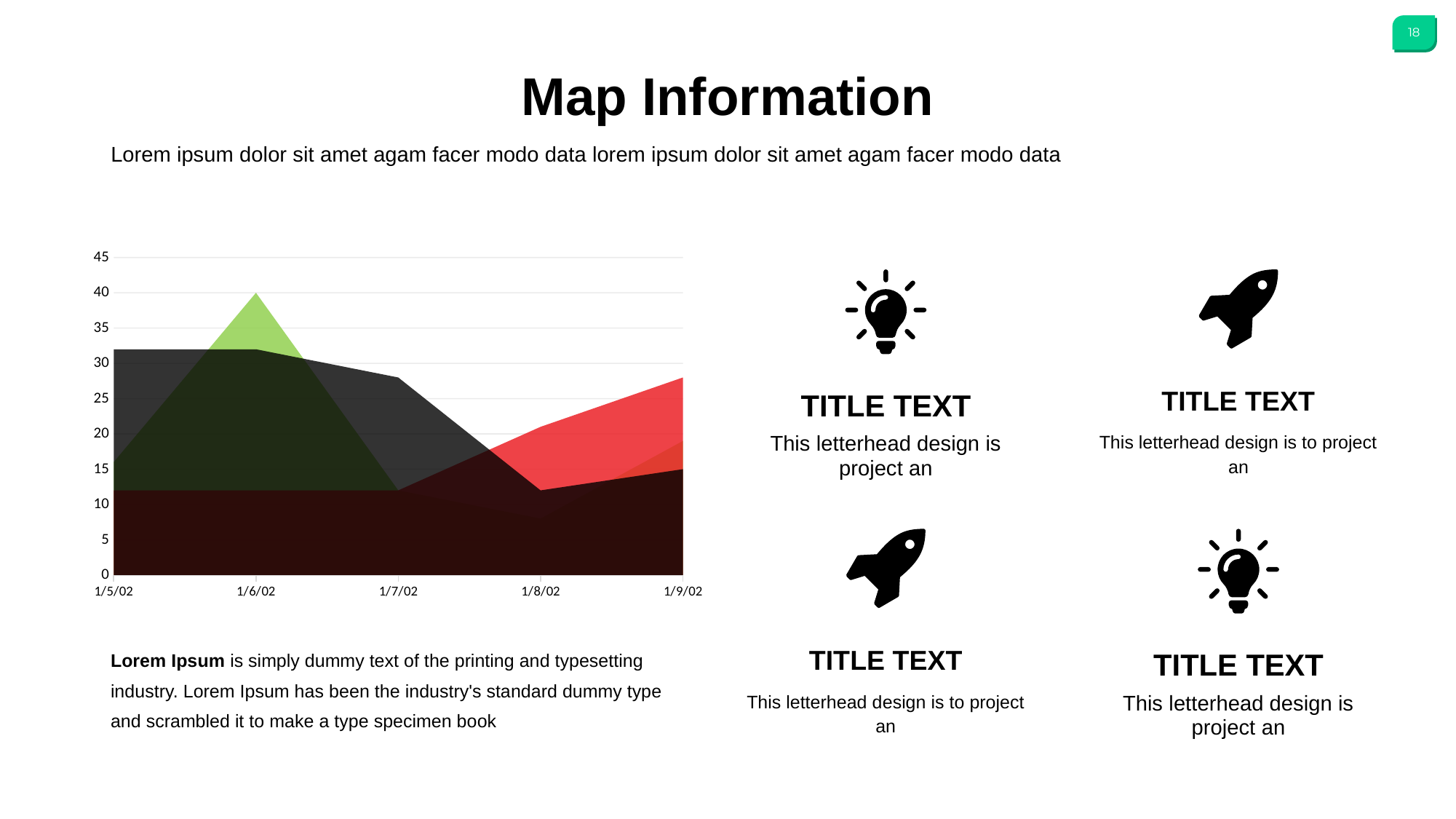

Map Information
Lorem ipsum dolor sit amet agam facer modo data lorem ipsum dolor sit amet agam facer modo data

### Chart

| Category | Series 1 | Series 2 | Series 3 |
|---|---|---|---|
| 37261 | 32.0 | 12.0 | 16.0 |
| 37262 | 32.0 | 12.0 | 40.0 |
| 37263 | 28.0 | 12.0 | 12.0 |
| 37264 | 12.0 | 21.0 | 8.0 |
| 37265 | 15.0 | 28.0 | 19.0 |
TITLE TEXT
This letterhead design is project an

TITLE TEXT
This letterhead design is to project an

TITLE TEXT
This letterhead design is to project an

TITLE TEXT
This letterhead design is project an
Lorem Ipsum is simply dummy text of the printing and typesetting industry. Lorem Ipsum has been the industry's standard dummy type and scrambled it to make a type specimen book